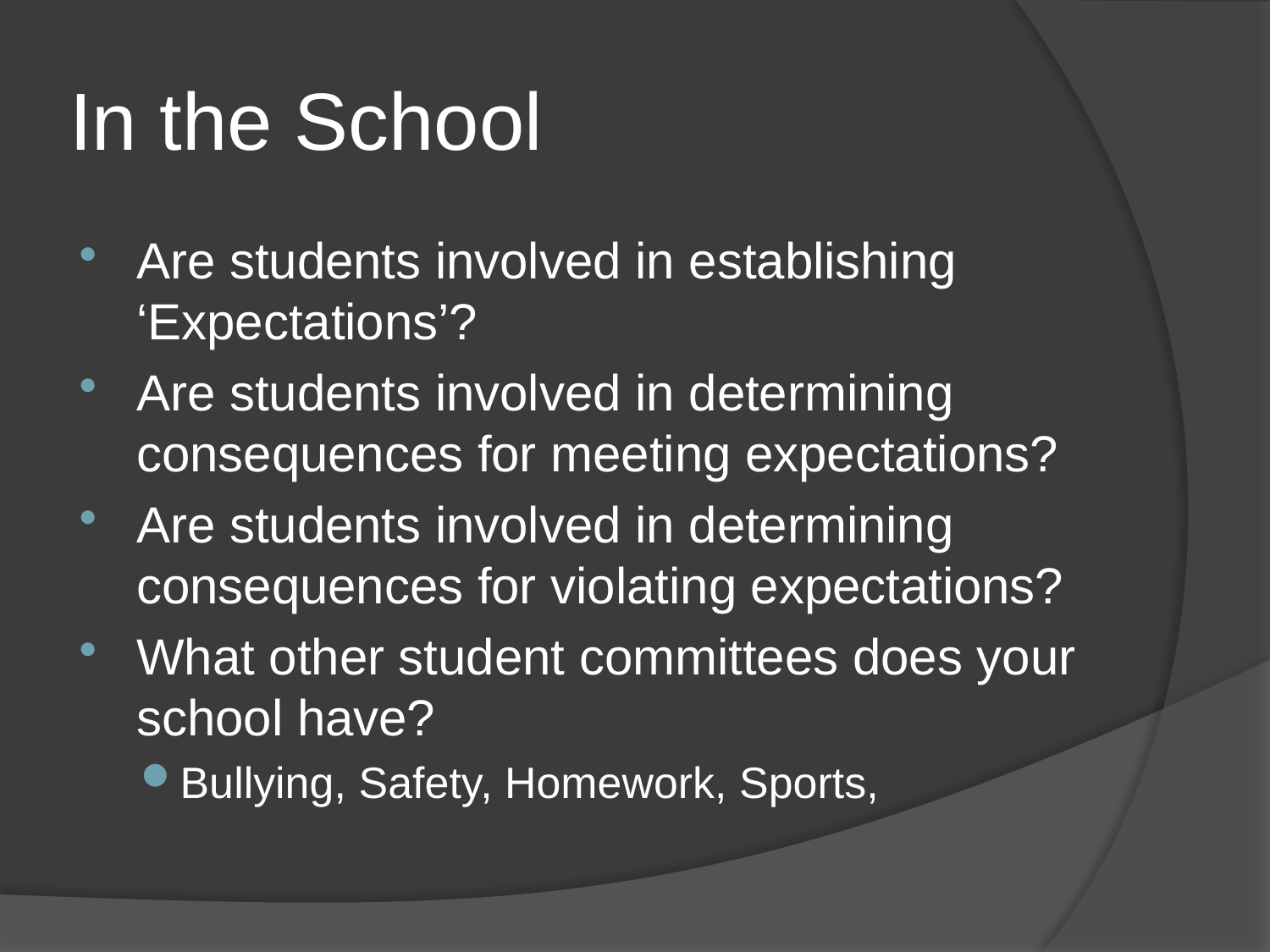

# In the School
Are students involved in establishing ‘Expectations’?
Are students involved in determining consequences for meeting expectations?
Are students involved in determining consequences for violating expectations?
What other student committees does your school have?
Bullying, Safety, Homework, Sports,